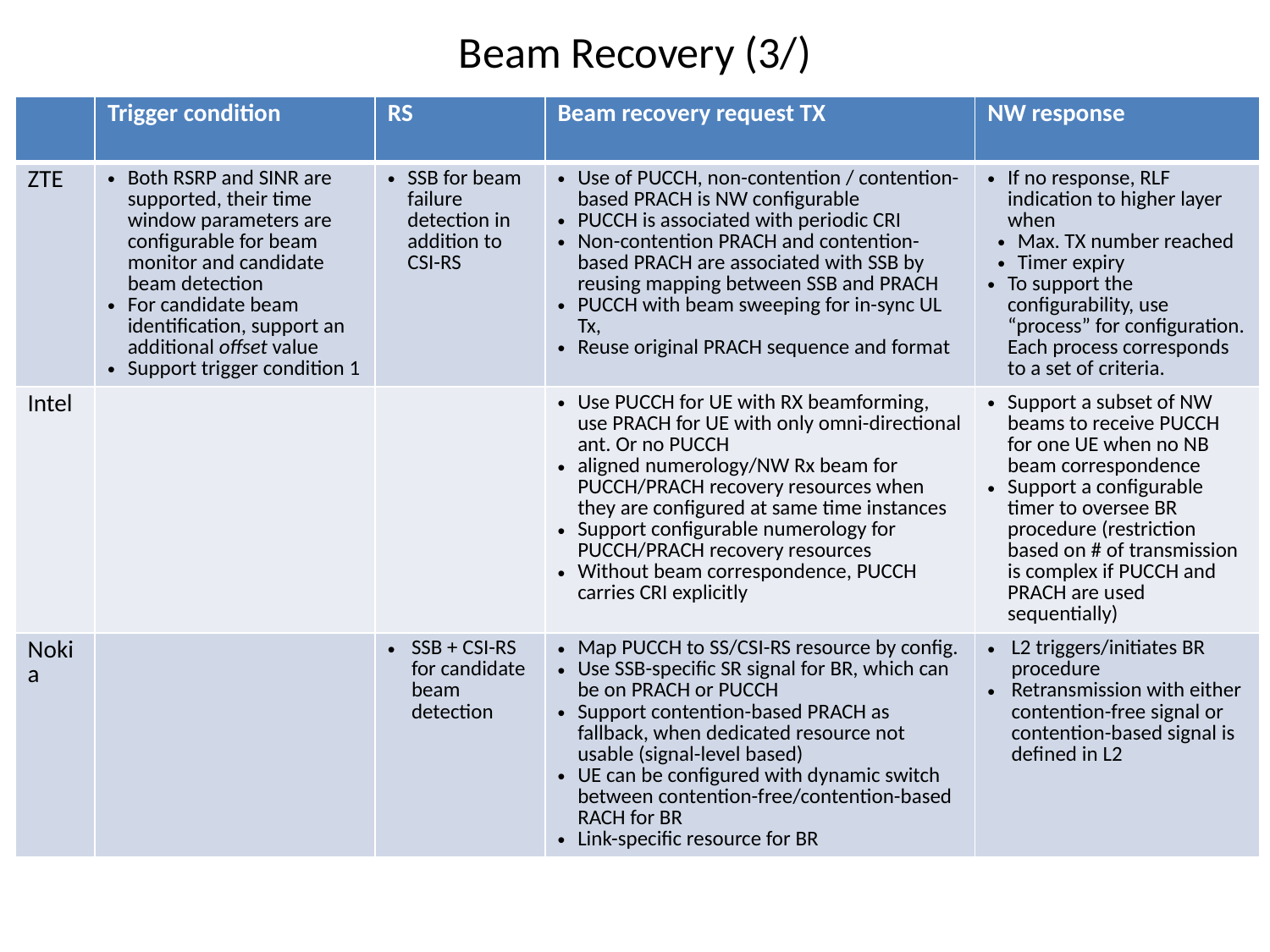

# Beam Recovery (3/)
|  | Trigger condition | RS | Beam recovery request TX | NW response |
| --- | --- | --- | --- | --- |
| ZTE | Both RSRP and SINR are supported, their time window parameters are configurable for beam monitor and candidate beam detection For candidate beam identification, support an additional offset value Support trigger condition 1 | SSB for beam failure detection in addition to CSI-RS | Use of PUCCH, non-contention / contention-based PRACH is NW configurable PUCCH is associated with periodic CRI Non-contention PRACH and contention-based PRACH are associated with SSB by reusing mapping between SSB and PRACH PUCCH with beam sweeping for in-sync UL Tx, Reuse original PRACH sequence and format | If no response, RLF indication to higher layer when Max. TX number reached Timer expiry To support the configurability, use “process” for configuration. Each process corresponds to a set of criteria. |
| Intel |  |  | Use PUCCH for UE with RX beamforming, use PRACH for UE with only omni-directional ant. Or no PUCCH aligned numerology/NW Rx beam for PUCCH/PRACH recovery resources when they are configured at same time instances Support configurable numerology for PUCCH/PRACH recovery resources Without beam correspondence, PUCCH carries CRI explicitly | Support a subset of NW beams to receive PUCCH for one UE when no NB beam correspondence Support a configurable timer to oversee BR procedure (restriction based on # of transmission is complex if PUCCH and PRACH are used sequentially) |
| Nokia |  | SSB + CSI-RS for candidate beam detection | Map PUCCH to SS/CSI-RS resource by config. Use SSB-specific SR signal for BR, which can be on PRACH or PUCCH Support contention-based PRACH as fallback, when dedicated resource not usable (signal-level based) UE can be configured with dynamic switch between contention-free/contention-based RACH for BR Link-specific resource for BR | L2 triggers/initiates BR procedure Retransmission with either contention-free signal or contention-based signal is defined in L2 |